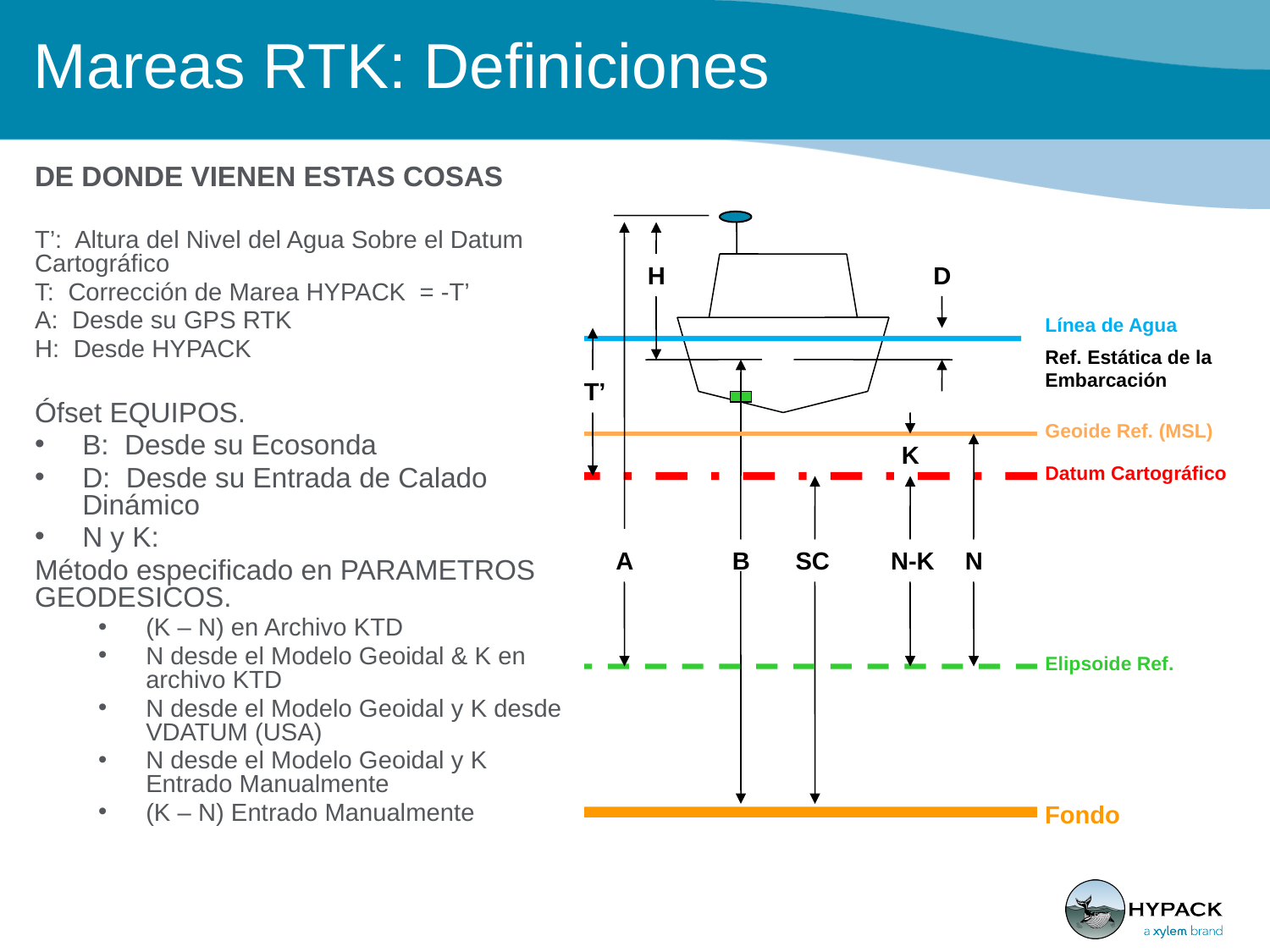

# Mareas RTK: Definiciones
DE DONDE VIENEN ESTAS COSAS

T’:  Altura del Nivel del Agua Sobre el Datum Cartográfico
T:  Corrección de Marea HYPACK  = -T’
A:  Desde su GPS RTK
H:  Desde HYPACK

Ófset EQUIPOS.
B:  Desde su Ecosonda
D:  Desde su Entrada de Calado Dinámico
N y K:
Método especificado en PARAMETROS GEODESICOS.
(K – N) en Archivo KTD
N desde el Modelo Geoidal & K en archivo KTD
N desde el Modelo Geoidal y K desde VDATUM (USA)
N desde el Modelo Geoidal y K Entrado Manualmente
(K – N) Entrado Manualmente
T’:   Altura del Nivel del Agua Sobre el Datum Cartográfico
T: Corrección de Marea HYPACK
	= -T’
A:  Altura Elipsoidal
H:  Altura Antena
Positivo es hacia abajo!
Medido sobre la línea de agua Estática cuando Calado Estático = 0.
B:  Prof. Medida
Ecosonda Calibrada a la Línea de Agua Estática.
SC:  Sondaje Cartográfico
D:  Calado Dinámico
K:  Altura del Geoide Sobre el Datum Cartográfico
N:  Altura del Geoide Sobre el Elipsoide de Referencia.

H

D

Línea de Agua

Ref. Estática de la Embarcación

T’

Geoide Ref. (MSL)

K

Datum Cartográfico

B
A
SC
N-K
N

Elipsoide Ref.

Fondo